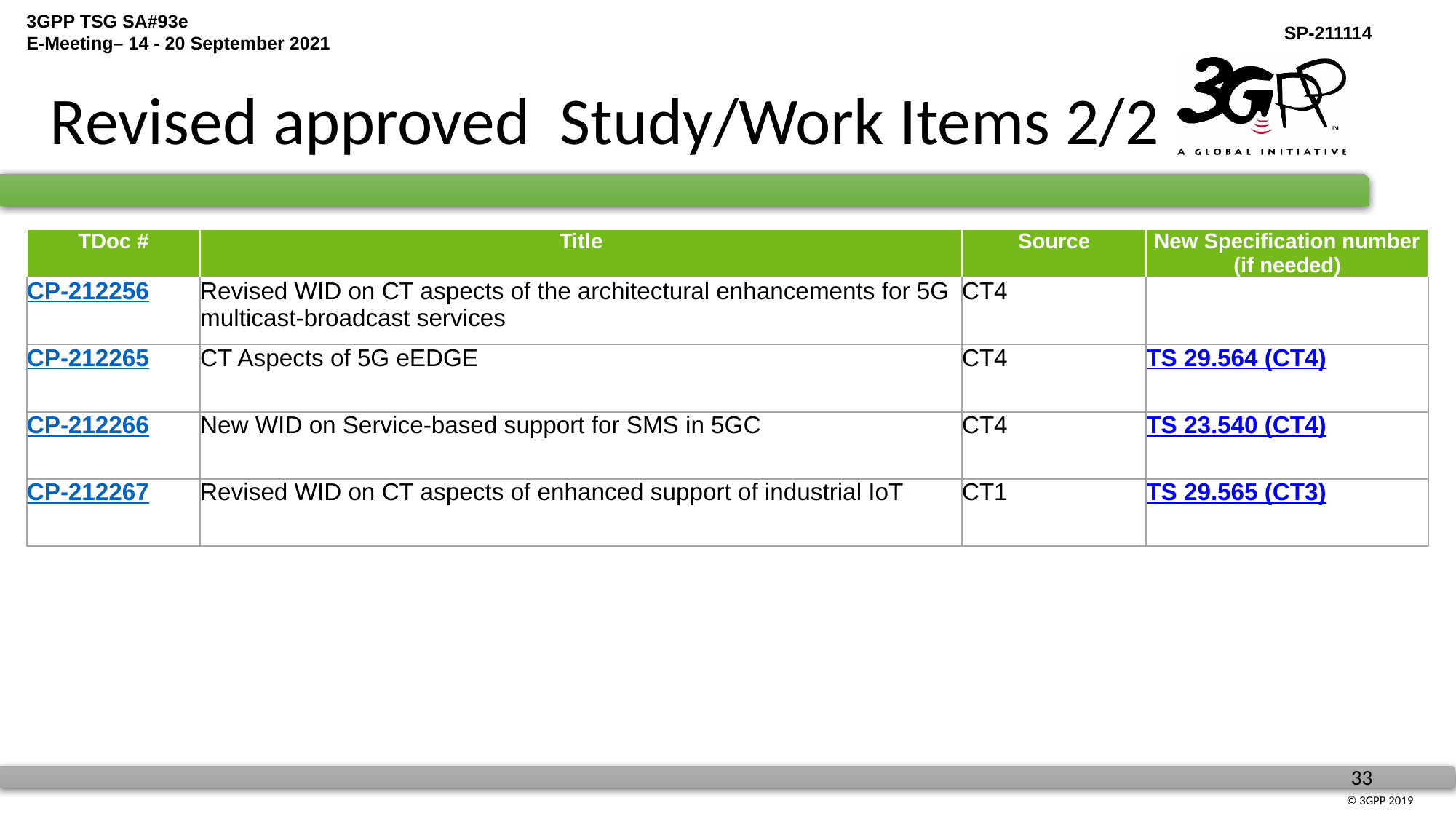

# Revised approved  Study/Work Items 2/2
| TDoc # | Title | Source | New Specification number (if needed) |
| --- | --- | --- | --- |
| CP-212256 | Revised WID on CT aspects of the architectural enhancements for 5G multicast-broadcast services | CT4 |  |
| CP-212265 | CT Aspects of 5G eEDGE | CT4 | TS 29.564 (CT4) |
| CP-212266 | New WID on Service-based support for SMS in 5GC | CT4 | TS 23.540 (CT4) |
| CP-212267 | Revised WID on CT aspects of enhanced support of industrial IoT | CT1 | TS 29.565 (CT3) |